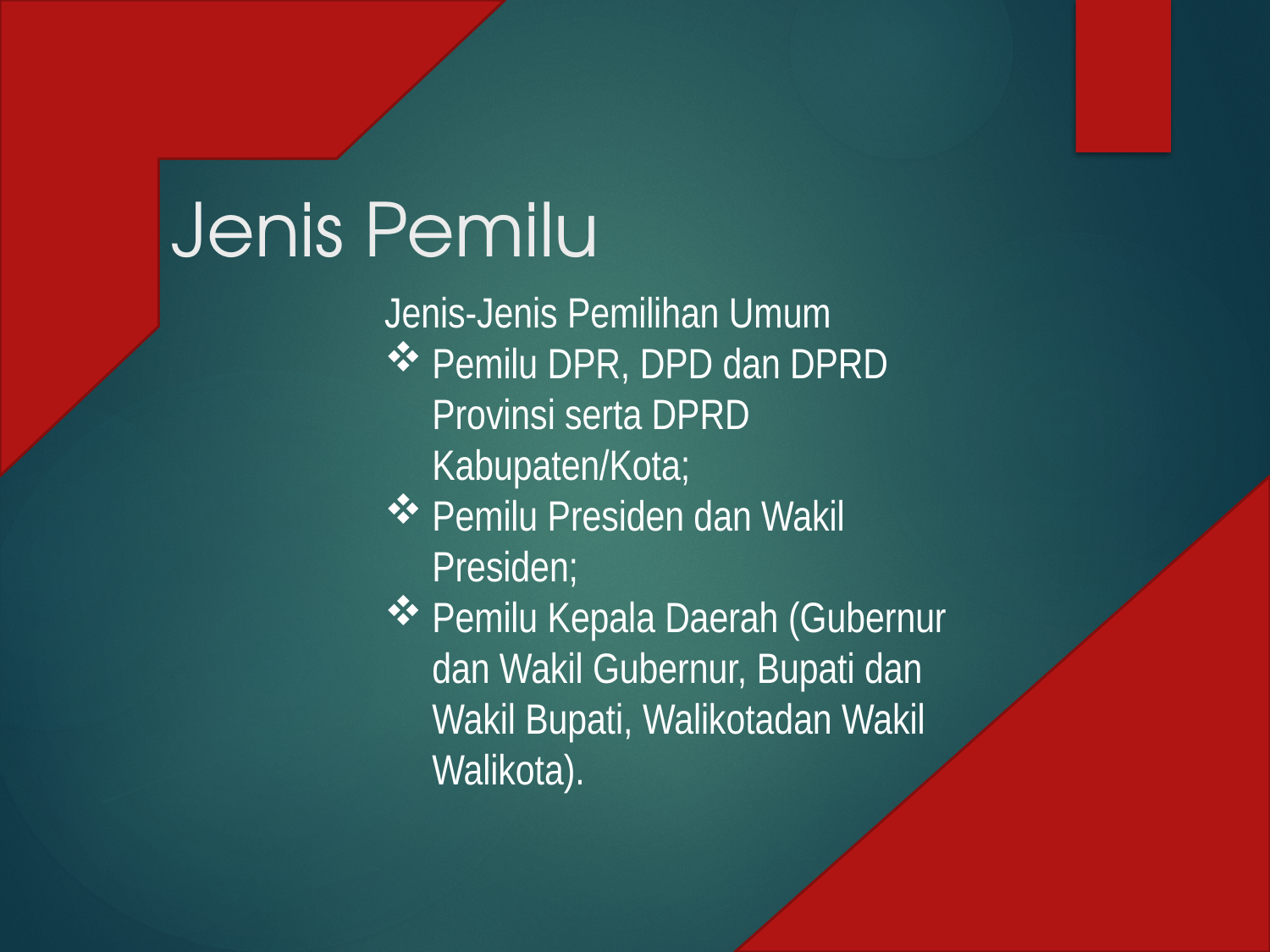

# Jenis Pemilu
Jenis-Jenis Pemilihan Umum
Pemilu DPR, DPD dan DPRD Provinsi serta DPRD Kabupaten/Kota;
Pemilu Presiden dan Wakil Presiden;
Pemilu Kepala Daerah (Gubernur dan Wakil Gubernur, Bupati dan Wakil Bupati, Walikotadan Wakil Walikota).